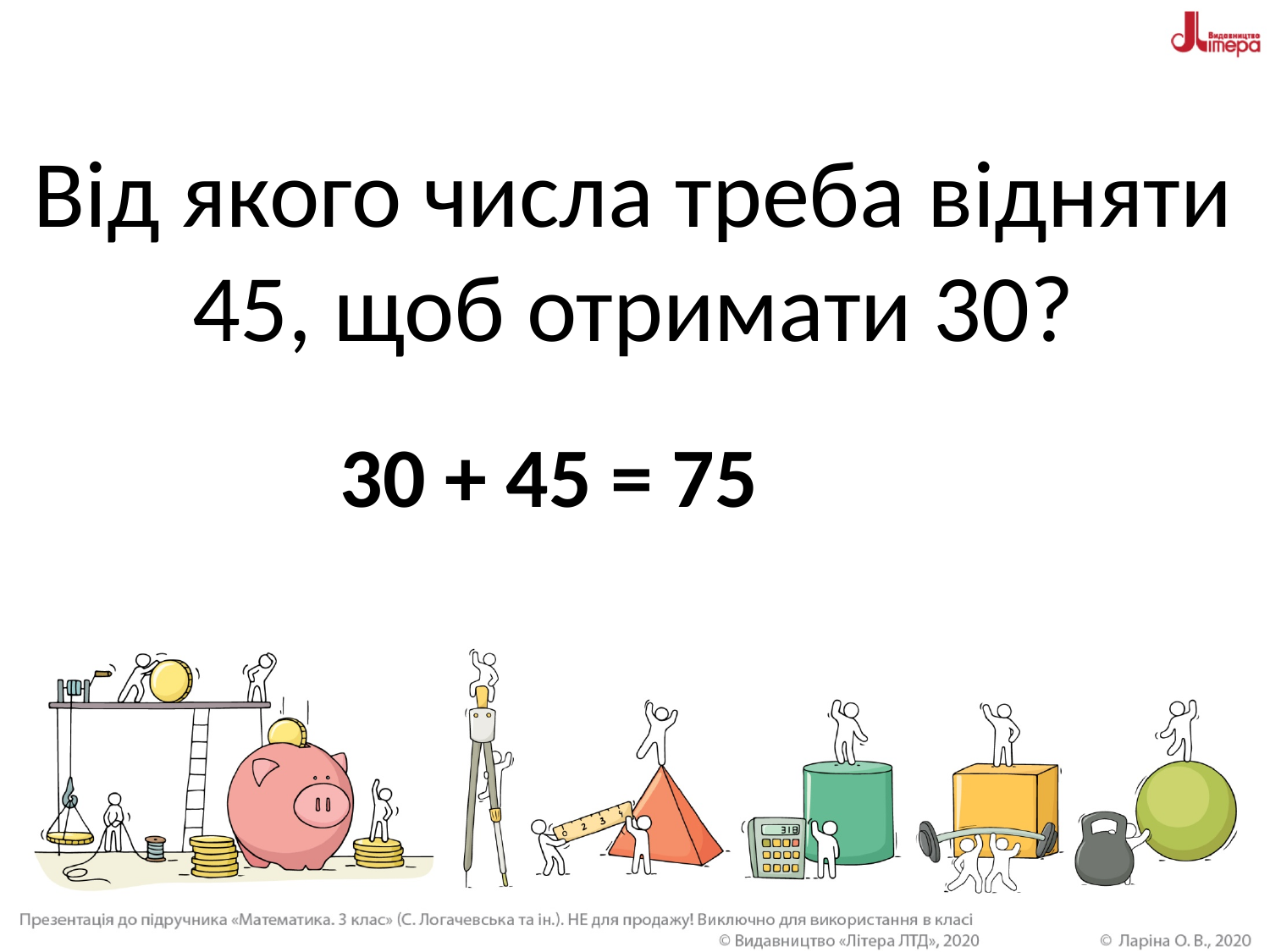

# Від якого числа треба відняти 45, щоб отримати 30?
30 + 45 = 75